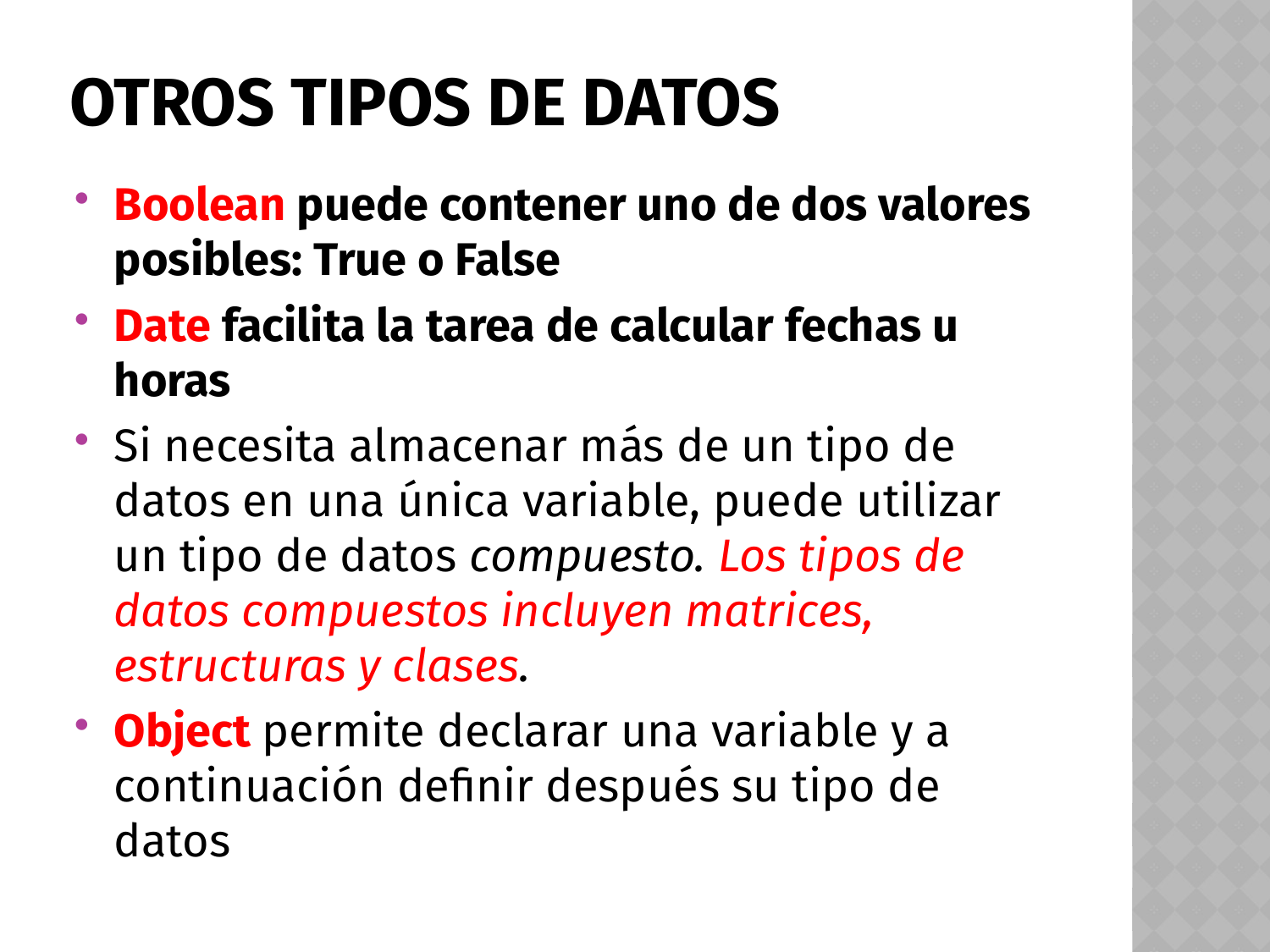

# otros tipos de datos
Boolean puede contener uno de dos valores posibles: True o False
Date facilita la tarea de calcular fechas u horas
Si necesita almacenar más de un tipo de datos en una única variable, puede utilizar un tipo de datos compuesto. Los tipos de datos compuestos incluyen matrices, estructuras y clases.
Object permite declarar una variable y a continuación definir después su tipo de datos